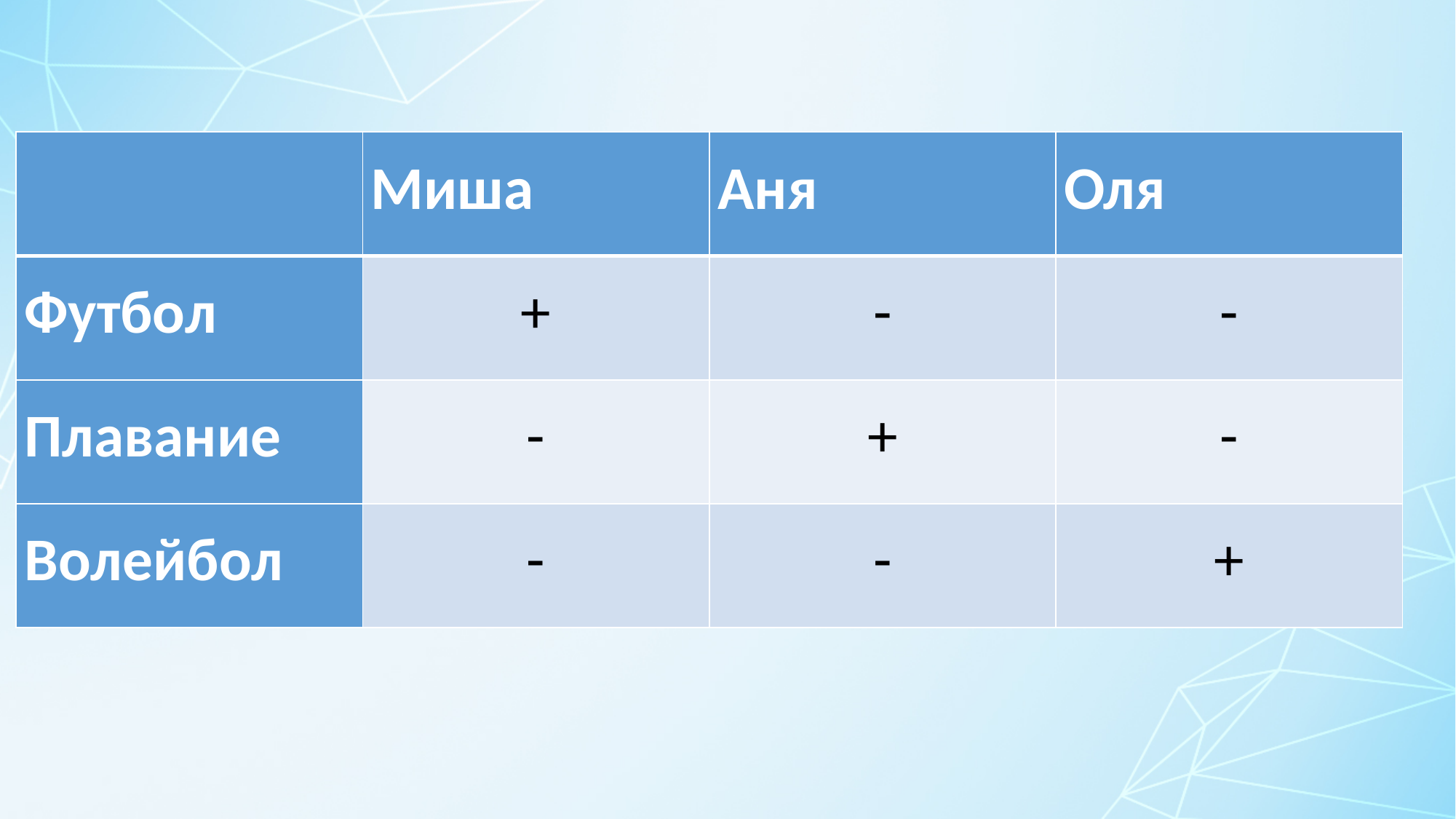

#
|  | Миша | Аня | Оля |
| --- | --- | --- | --- |
| Футбол | + | - | - |
| Плавание | - | + | - |
| Волейбол | - | - | + |